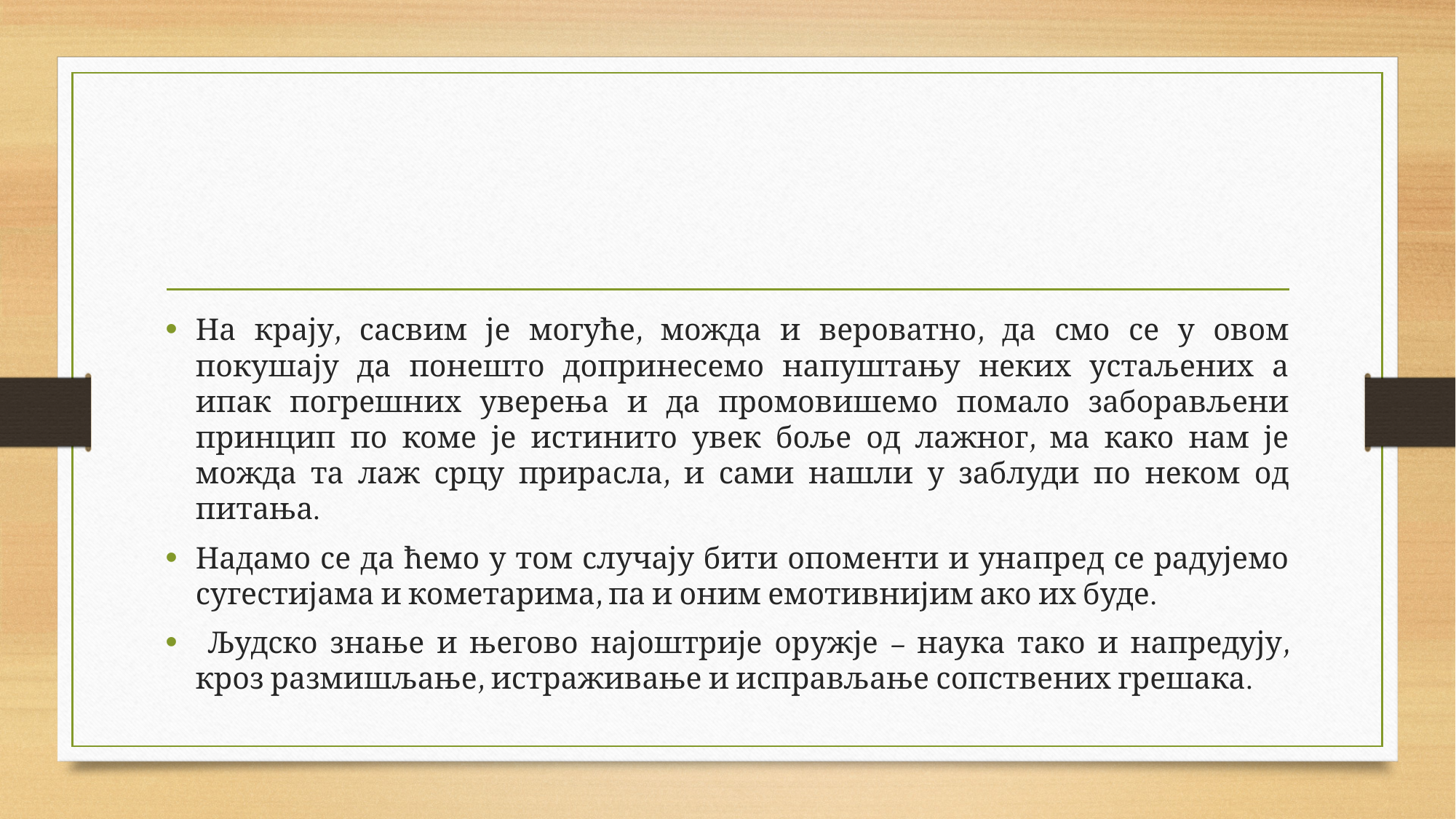

На крају, сасвим је могуће, можда и вероватно, да смо се у овом покушају да понешто допринесемо напуштању неких устаљених а ипак погрешних уверења и да промовишемо помало заборављени принцип по коме је истинито увек боље од лажног, ма како нам је можда та лаж срцу прирасла, и сами нашли у заблуди по неком од питања.
Надамо се да ћемо у том случају бити опоменти и унапред се радујемо сугестијама и кометарима, па и оним емотивнијим ако их буде.
 Људско знање и његово најоштрије оружје – наука тако и напредују, кроз размишљање, истраживање и исправљање сопствених грешака.